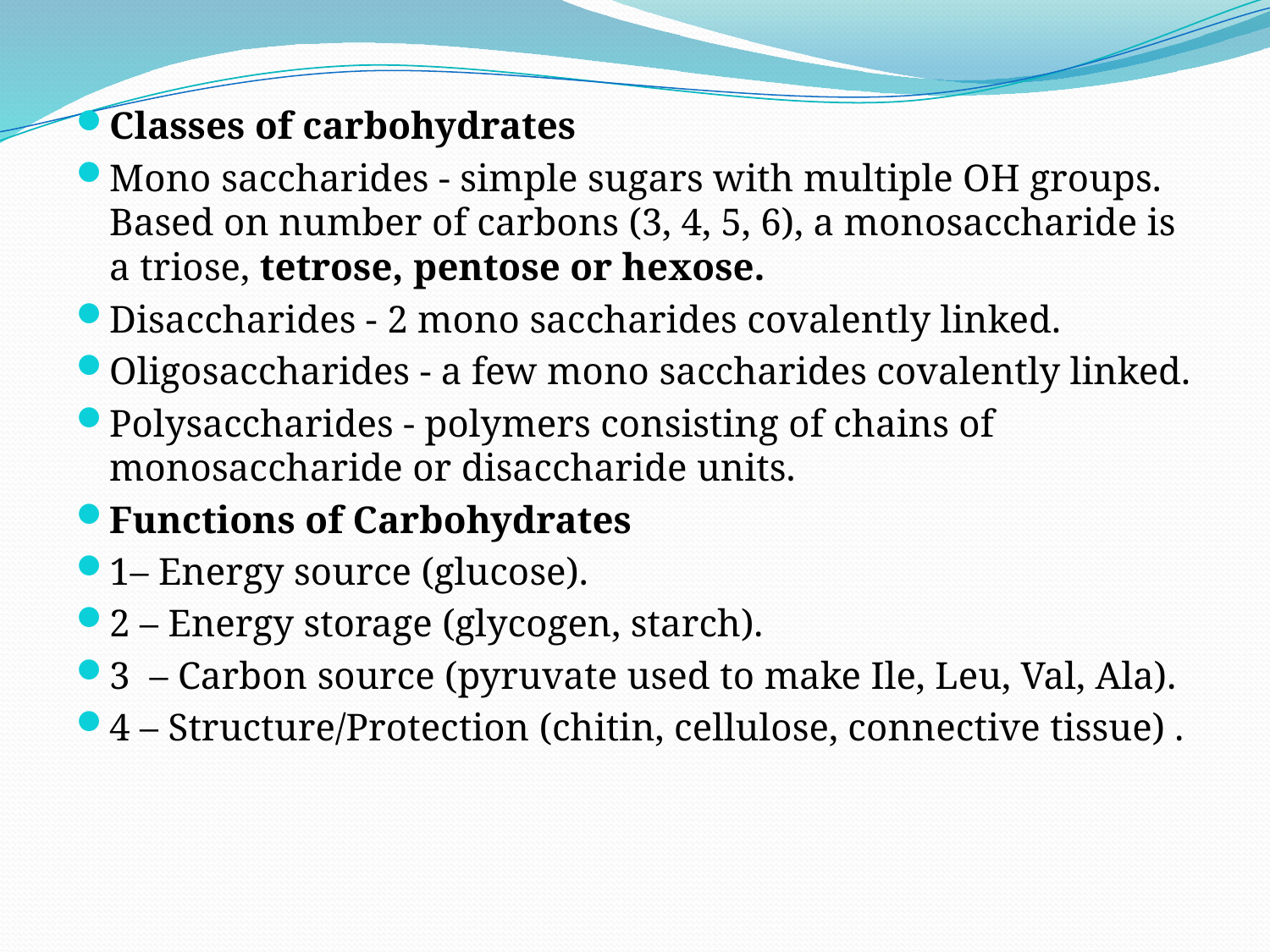

Classes of carbohydrates
Mono saccharides - simple sugars with multiple OH groups. Based on number of carbons (3, 4, 5, 6), a monosaccharide is a triose, tetrose, pentose or hexose.
Disaccharides - 2 mono saccharides covalently linked.
Oligosaccharides - a few mono saccharides covalently linked.
Polysaccharides - polymers consisting of chains of monosaccharide or disaccharide units.
Functions of Carbohydrates
1– Energy source (glucose).
2 – Energy storage (glycogen, starch).
3  – Carbon source (pyruvate used to make Ile, Leu, Val, Ala).
4 – Structure/Protection (chitin, cellulose, connective tissue) .